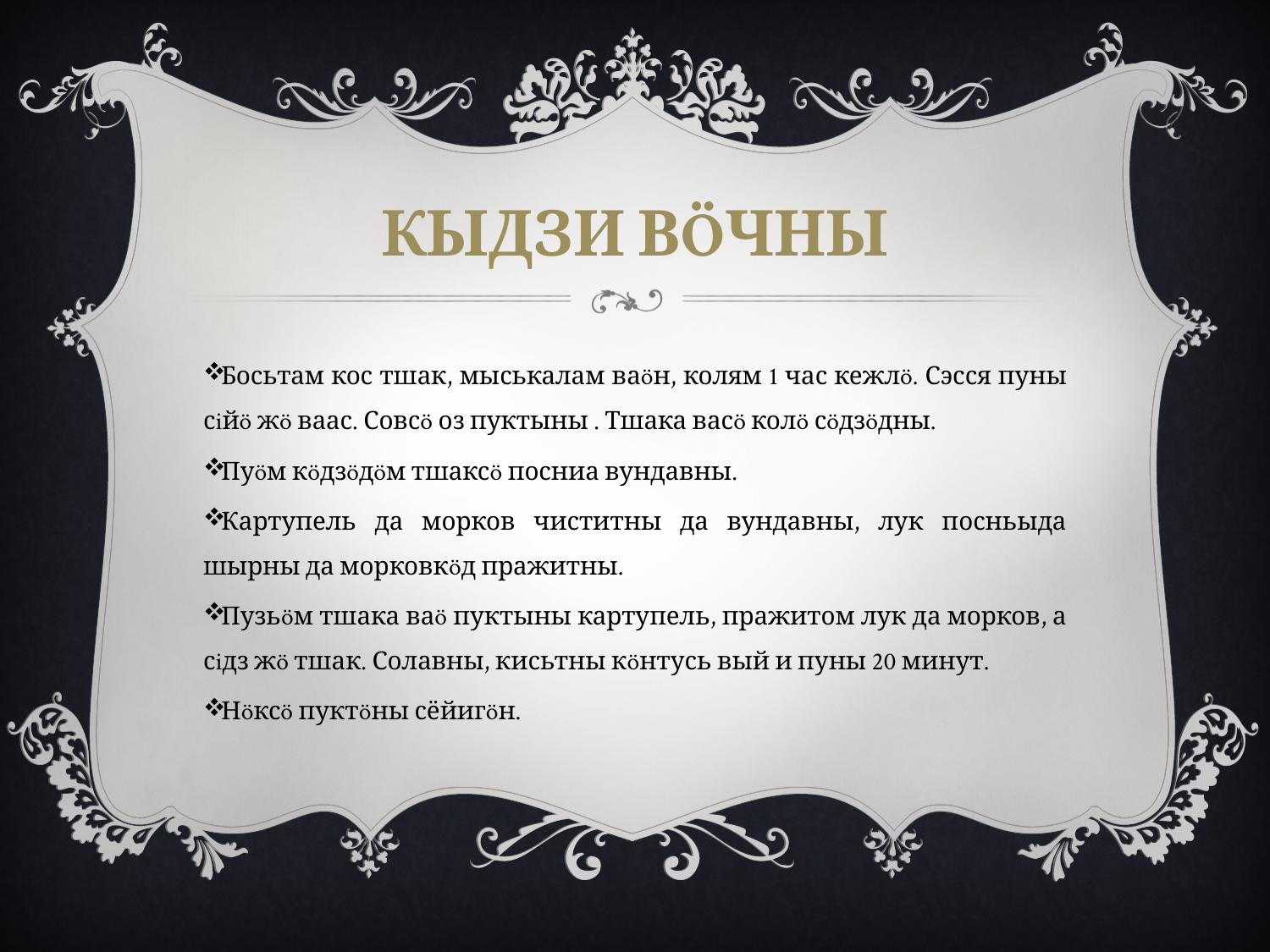

# Кыдзи вöчны
Босьтам кос тшак, мыськалам ваöн, колям 1 час кежлö. Сэсся пуны сiйö жö ваас. Совсö оз пуктыны . Тшака васö колö сöдзöдны.
Пуöм кöдзöдöм тшаксö посниа вундавны.
Картупель да морков чиститны да вундавны, лук посньыда шырны да морковкöд пражитны.
Пузьöм тшака ваö пуктыны картупель, пражитом лук да морков, а сiдз жö тшак. Солавны, кисьтны кöнтусь вый и пуны 20 минут.
Нöксö пуктöны сёйигöн.